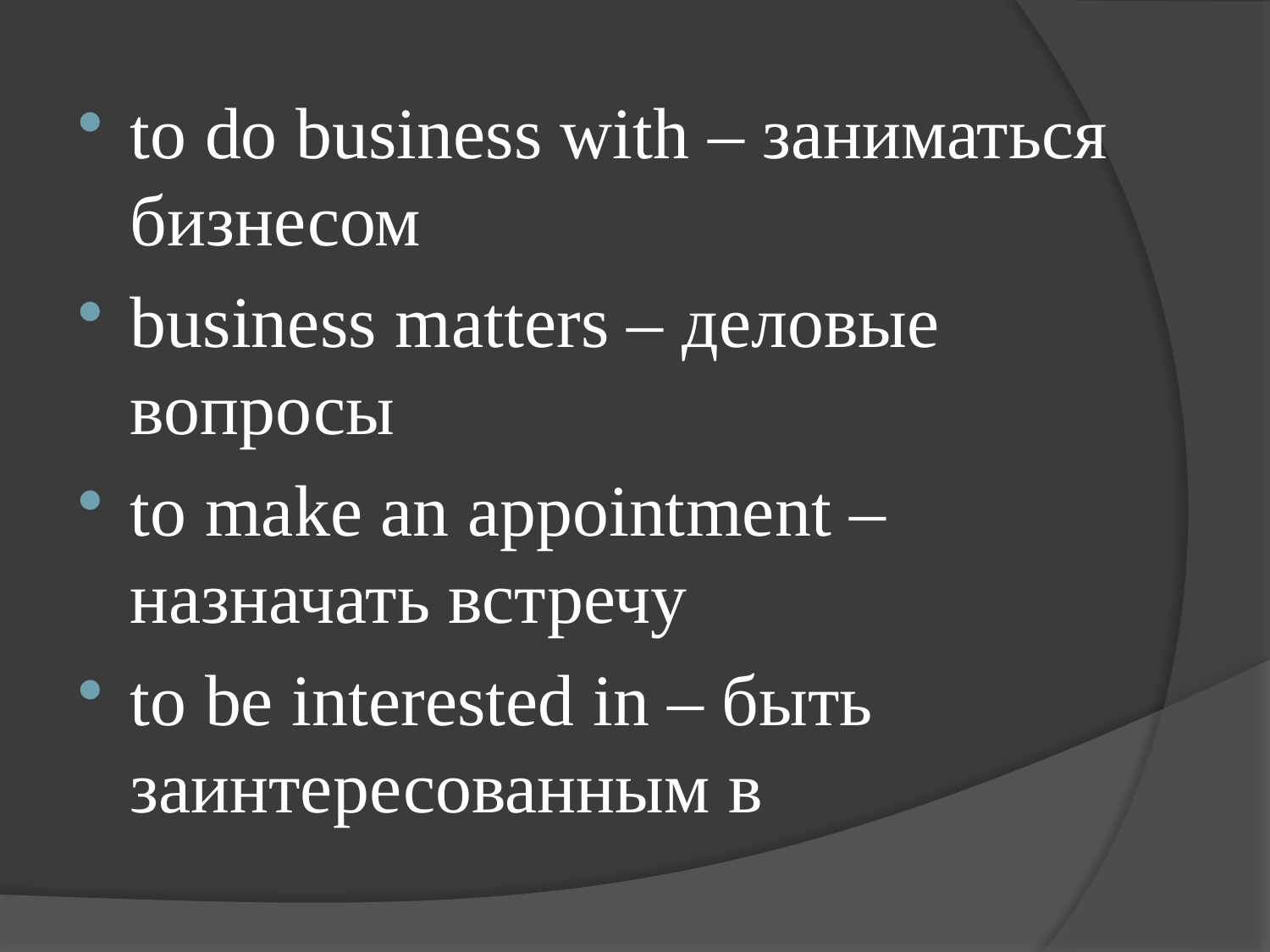

to do business with – заниматься бизнесом
business matters – деловые вопросы
to make an appointment – назначать встречу
to be interested in – быть заинтересованным в